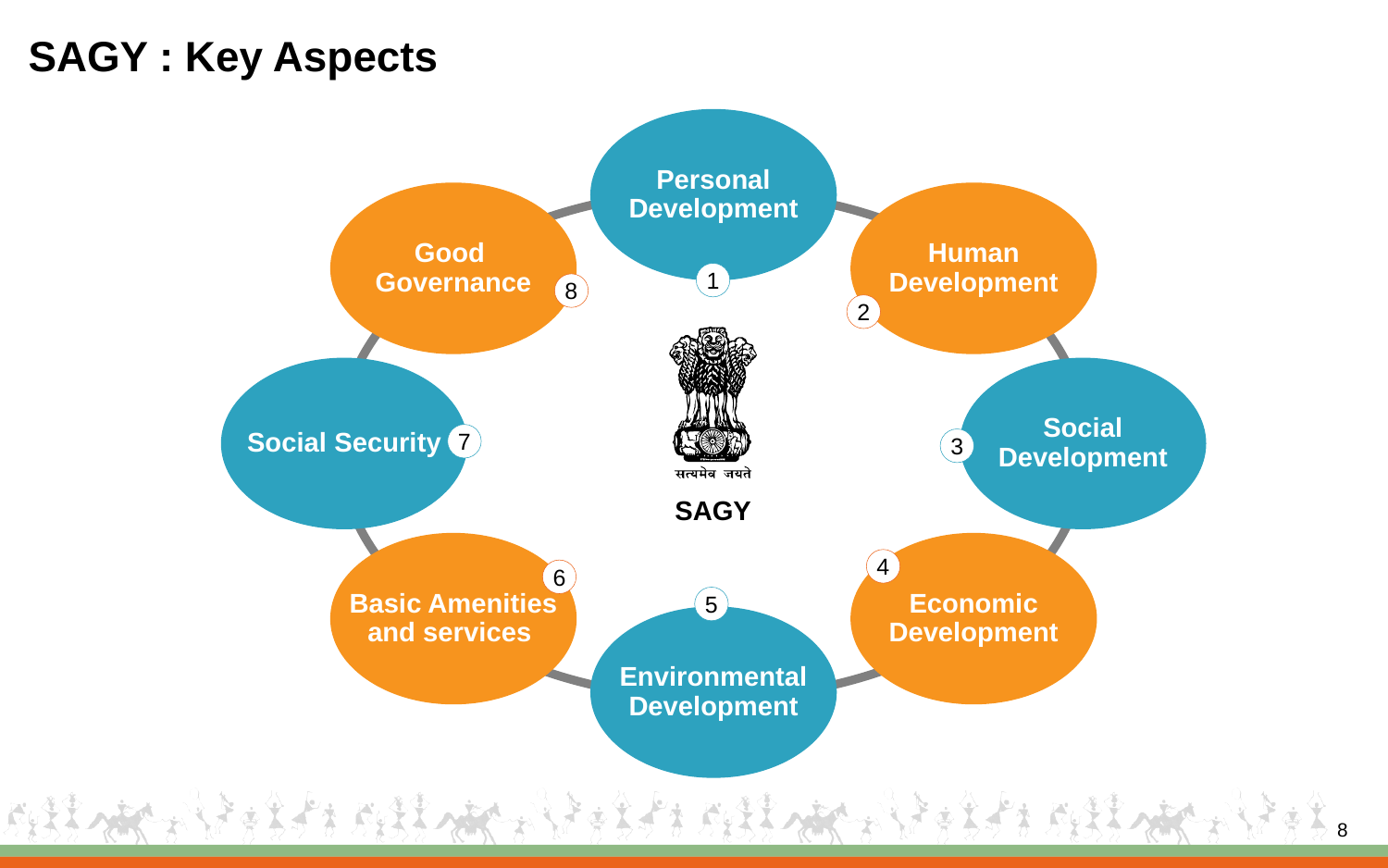

# SAGY : Key Aspects
Personal Development
Good
Governance
Human Development

1
8
2

SAGY
Social Security
Social Development
7
3
Basic Amenities and services
Economic Development
4
6
5
Environmental Development